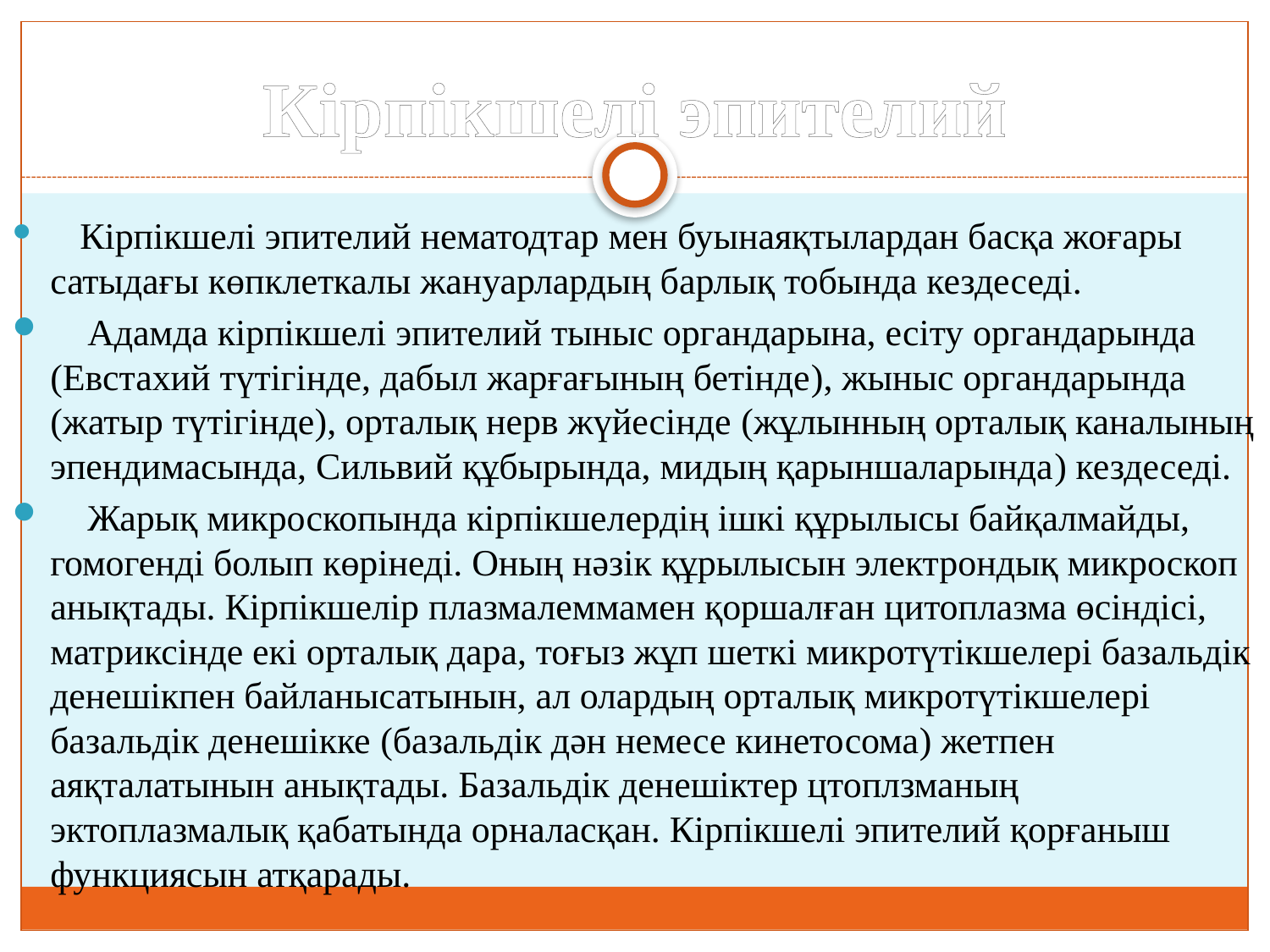

# Кірпікшелі эпителий
    Кірпікшелі эпителий нематодтар мен буынаяқтылардан басқа жоғары сатыдағы көпклеткалы жануарлардың барлық тобында кездеседі.
    Адамда кірпікшелі эпителий тыныс органдарына, есіту органдарында (Евстахий түтігінде, дабыл жарғағының бетінде), жыныс органдарында (жатыр түтігінде), орталық нерв жүйесінде (жұлынның орталық каналының эпендимасында, Сильвий құбырында, мидың қарыншаларында) кездеседі.
    Жарық микроскопында кірпікшелердің ішкі құрылысы байқалмайды, гомогенді болып көрінеді. Оның нәзік құрылысын электрондық микроскоп анықтады. Кірпікшелір плазмалеммамен қоршалған цитоплазма өсіндісі, матриксінде екі орталық дара, тоғыз жұп шеткі микротүтікшелері базальдік денешікпен байланысатынын, ал олардың орталық микротүтікшелері базальдік денешікке (базальдік дән немесе кинетосома) жетпен аяқталатынын анықтады. Базальдік денешіктер цтоплзманың эктоплазмалық қабатында орналасқан. Кірпікшелі эпителий қорғаныш функциясын атқарады.